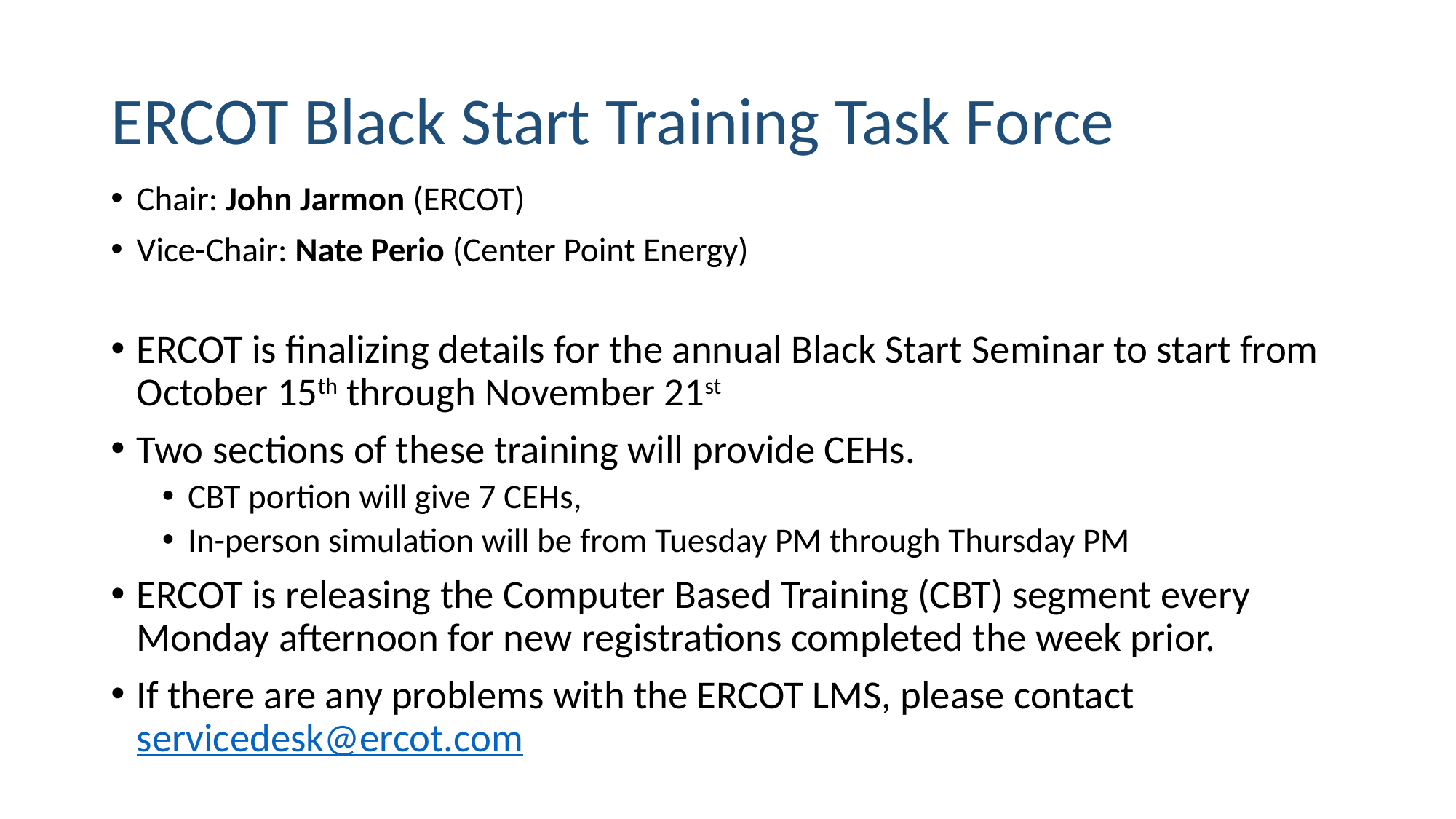

# ERCOT Black Start Training Task Force
Chair: John Jarmon (ERCOT)
Vice-Chair: Nate Perio (Center Point Energy)

ERCOT is finalizing details for the annual Black Start Seminar to start from October 15th through November 21st
Two sections of these training will provide CEHs.
CBT portion will give 7 CEHs,
In-person simulation will be from Tuesday PM through Thursday PM
ERCOT is releasing the Computer Based Training (CBT) segment every Monday afternoon for new registrations completed the week prior.
If there are any problems with the ERCOT LMS, please contact servicedesk@ercot.com